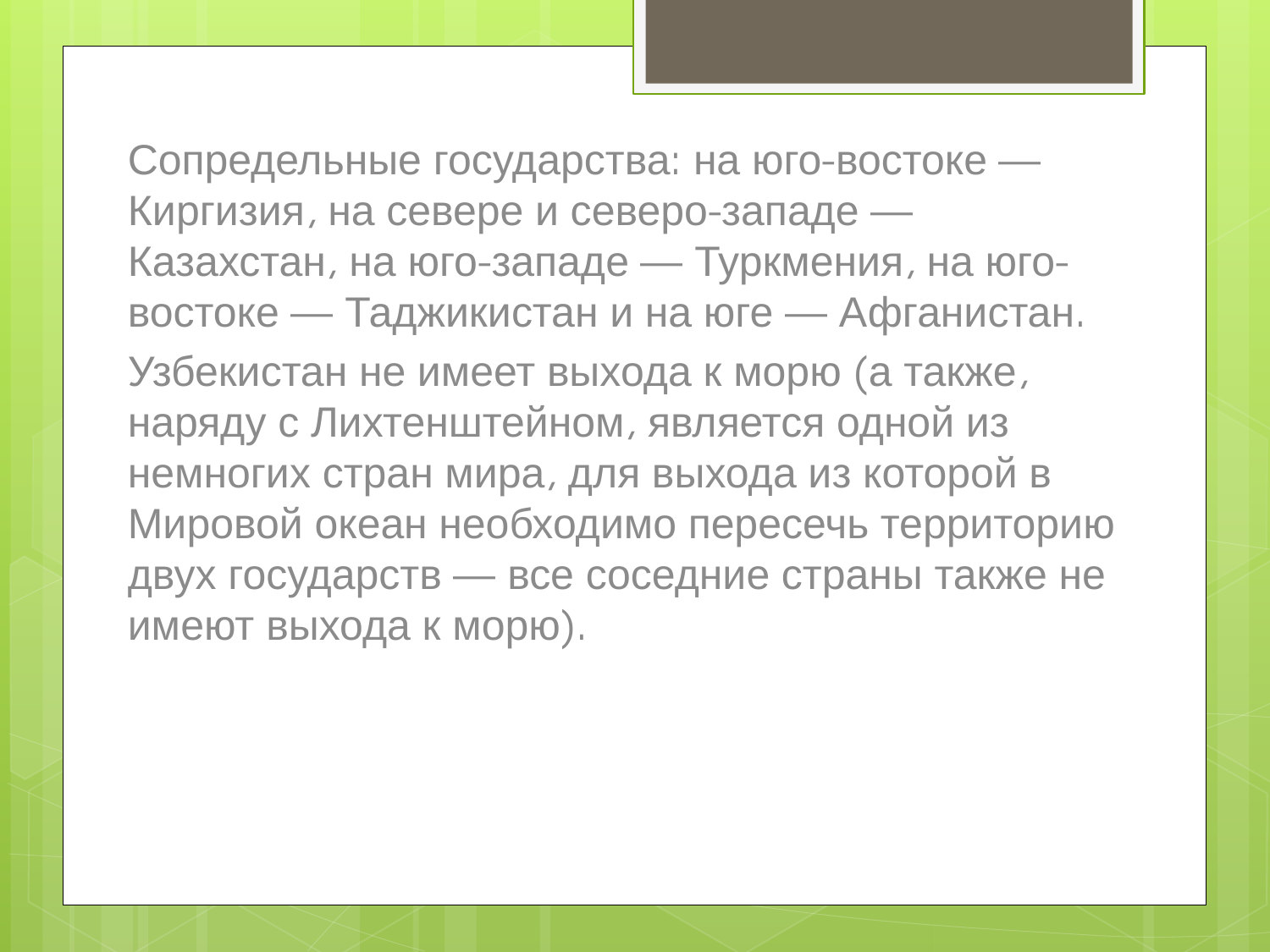

Сопредельные государства: на юго-востоке — Киргизия, на севере и северо-западе — Казахстан, на юго-западе — Туркмения, на юго-востоке — Таджикистан и на юге — Афганистан.
Узбекистан не имеет выхода к морю (а также, наряду с Лихтенштейном, является одной из немногих стран мира, для выхода из которой в Мировой океан необходимо пересечь территорию двух государств — все соседние страны также не имеют выхода к морю).
#